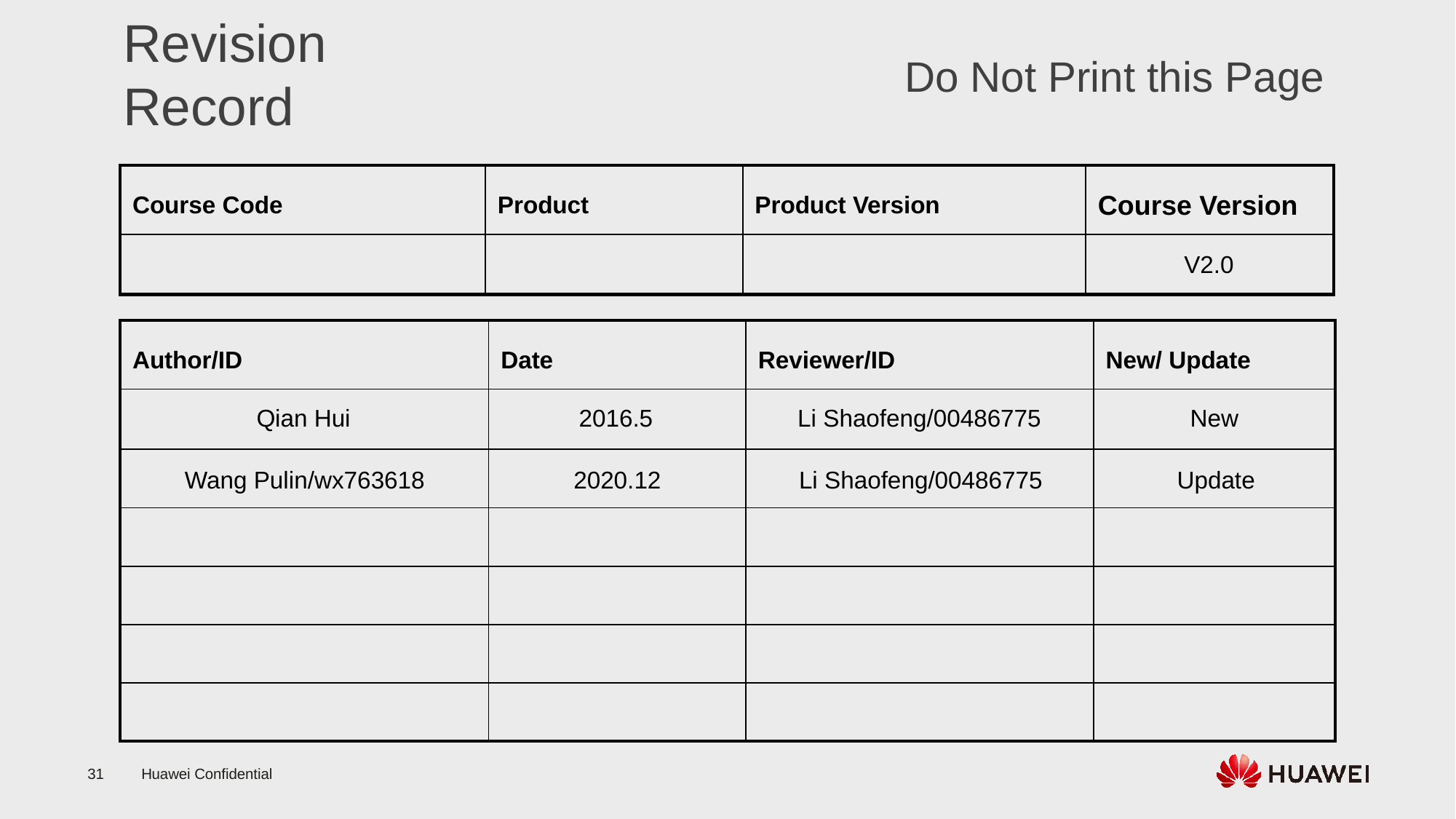

V2.0
Qian Hui
2016.5
Li Shaofeng/00486775
New
Wang Pulin/wx763618
2020.12
Li Shaofeng/00486775
Update